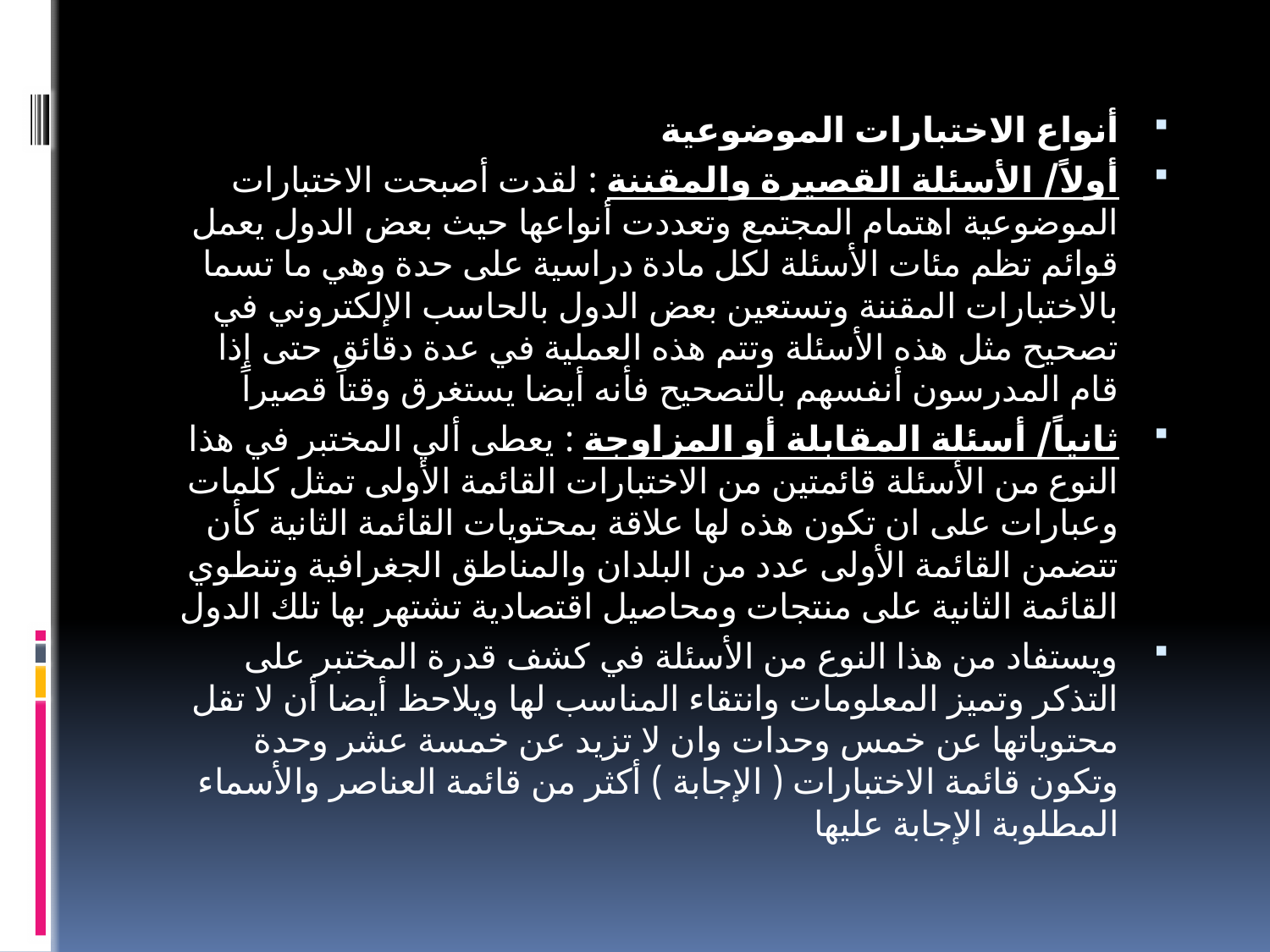

أنواع الاختبارات الموضوعية
أولاً/ الأسئلة القصيرة والمقننة : لقدت أصبحت الاختبارات الموضوعية اهتمام المجتمع وتعددت أنواعها حيث بعض الدول يعمل قوائم تظم مئات الأسئلة لكل مادة دراسية على حدة وهي ما تسما بالاختبارات المقننة وتستعين بعض الدول بالحاسب الإلكتروني في تصحيح مثل هذه الأسئلة وتتم هذه العملية في عدة دقائق حتى إذا قام المدرسون أنفسهم بالتصحيح فأنه أيضا يستغرق وقتاً قصيراً
ثانياً/ أسئلة المقابلة أو المزاوجة : يعطى ألي المختبر في هذا النوع من الأسئلة قائمتين من الاختبارات القائمة الأولى تمثل كلمات وعبارات على ان تكون هذه لها علاقة بمحتويات القائمة الثانية كأن تتضمن القائمة الأولى عدد من البلدان والمناطق الجغرافية وتنطوي القائمة الثانية على منتجات ومحاصيل اقتصادية تشتهر بها تلك الدول
ويستفاد من هذا النوع من الأسئلة في كشف قدرة المختبر على التذكر وتميز المعلومات وانتقاء المناسب لها ويلاحظ أيضا أن لا تقل محتوياتها عن خمس وحدات وان لا تزيد عن خمسة عشر وحدة وتكون قائمة الاختبارات ( الإجابة ) أكثر من قائمة العناصر والأسماء المطلوبة الإجابة عليها